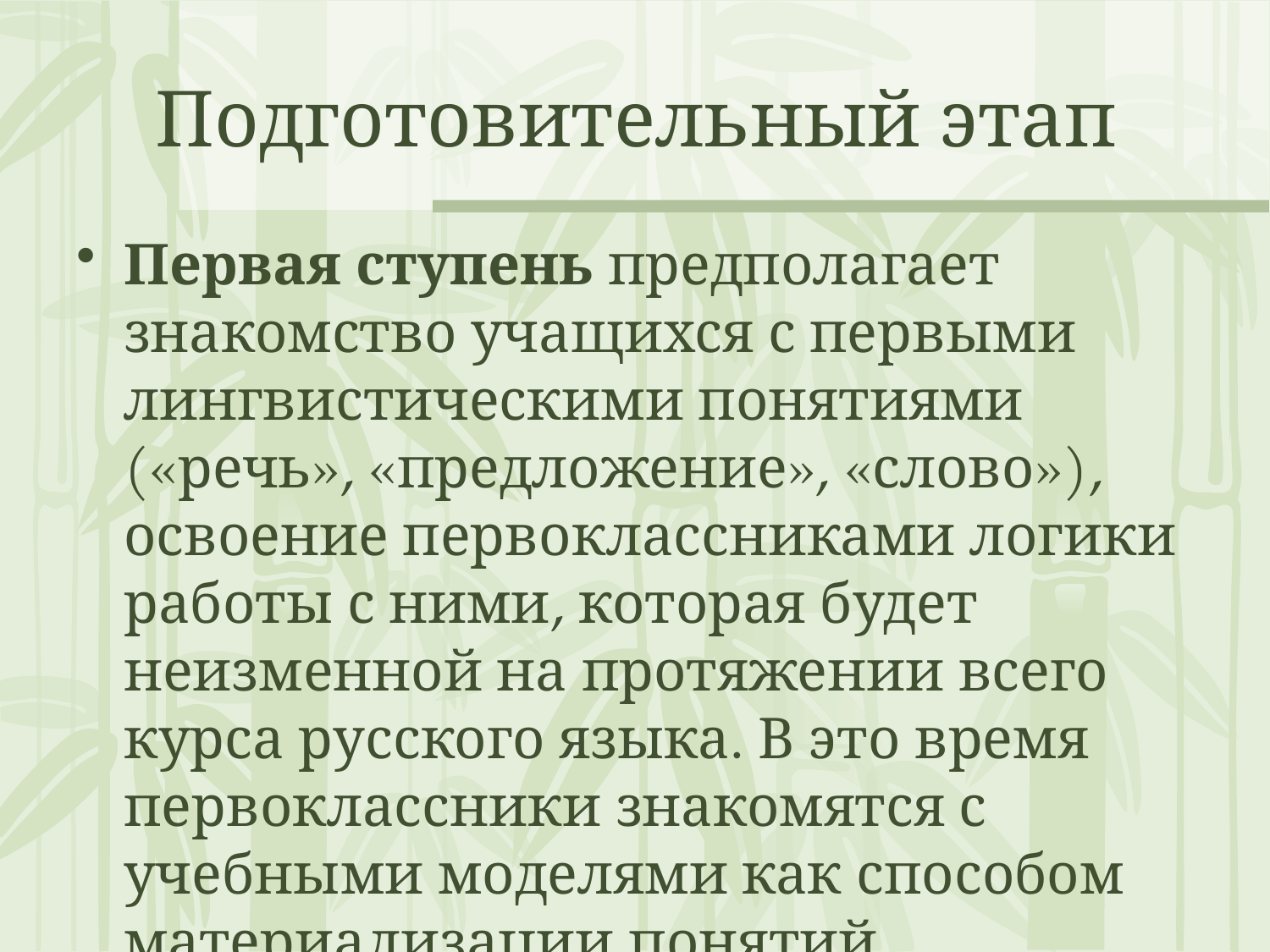

# Подготовительный этап
Первая ступень предполагает знакомство учащихся с первыми лингвистическими понятиями («речь», «предложение», «слово»), освоение первоклассниками логики работы с ними, которая будет неизменной на протяжении всего курса русского языка. В это время первоклассники знакомятся с учебными моделями как способом материализации понятий.